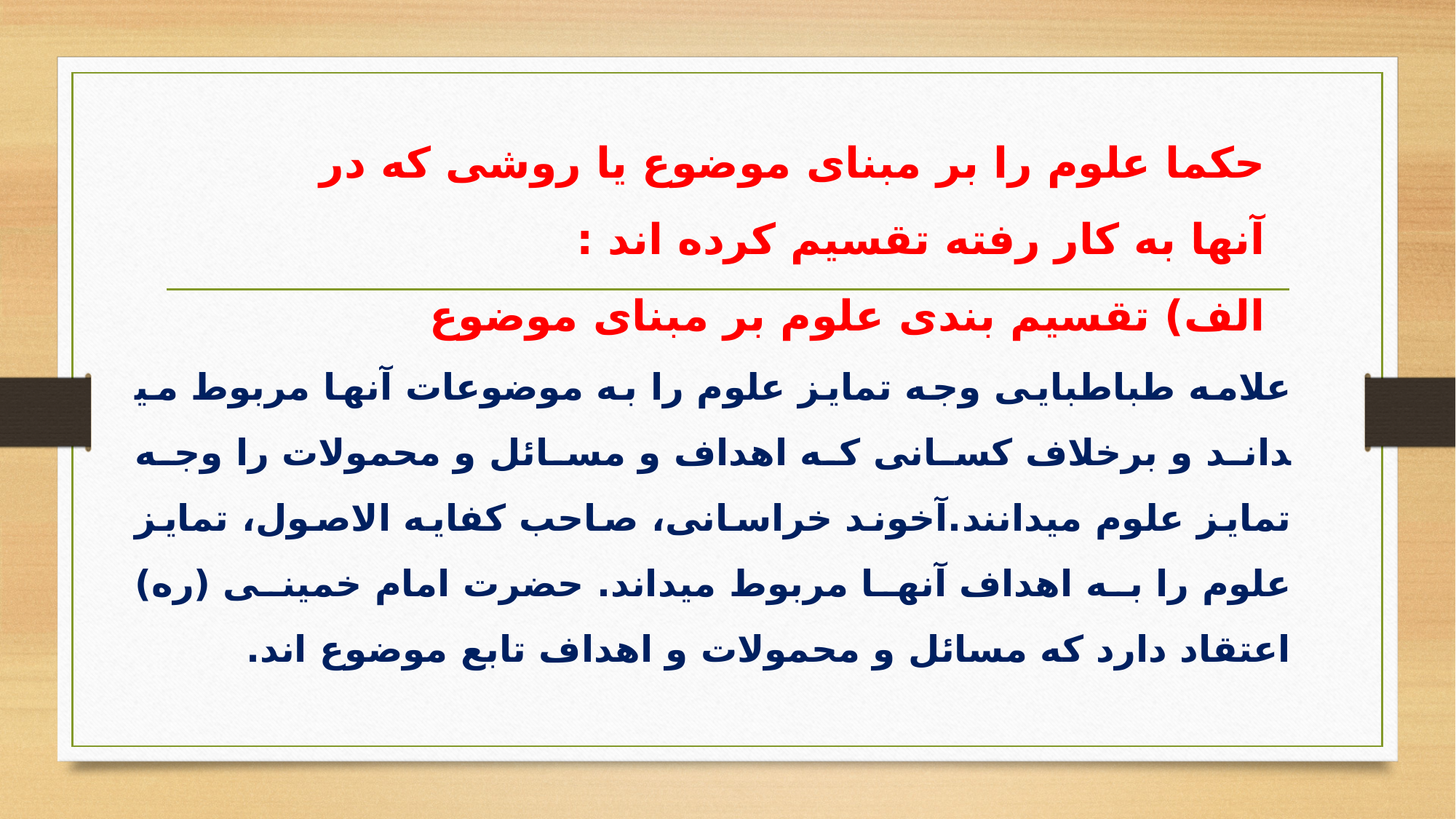

حکما علوم را بر مبنای موضوع یا روشی که در آنها به کار رفته تقسیم کرده اند :
الف) تقسیم بندی علوم بر مبنای موضوع

علامه طباطبایی وجه تمایز علوم را به موضوعات آنها مربوط می­داند و برخلاف کسانی که اهداف و مسائل و محمولات را وجه تمایز علوم می­دانند.آخوند خراسانی، صاحب کفایه­ الاصول، تمایز علوم را به اهداف آنها مربوط می­داند. حضرت امام خمینی (ره) اعتقاد دارد که مسائل و محمولات و اهداف تابع موضوع­ اند.